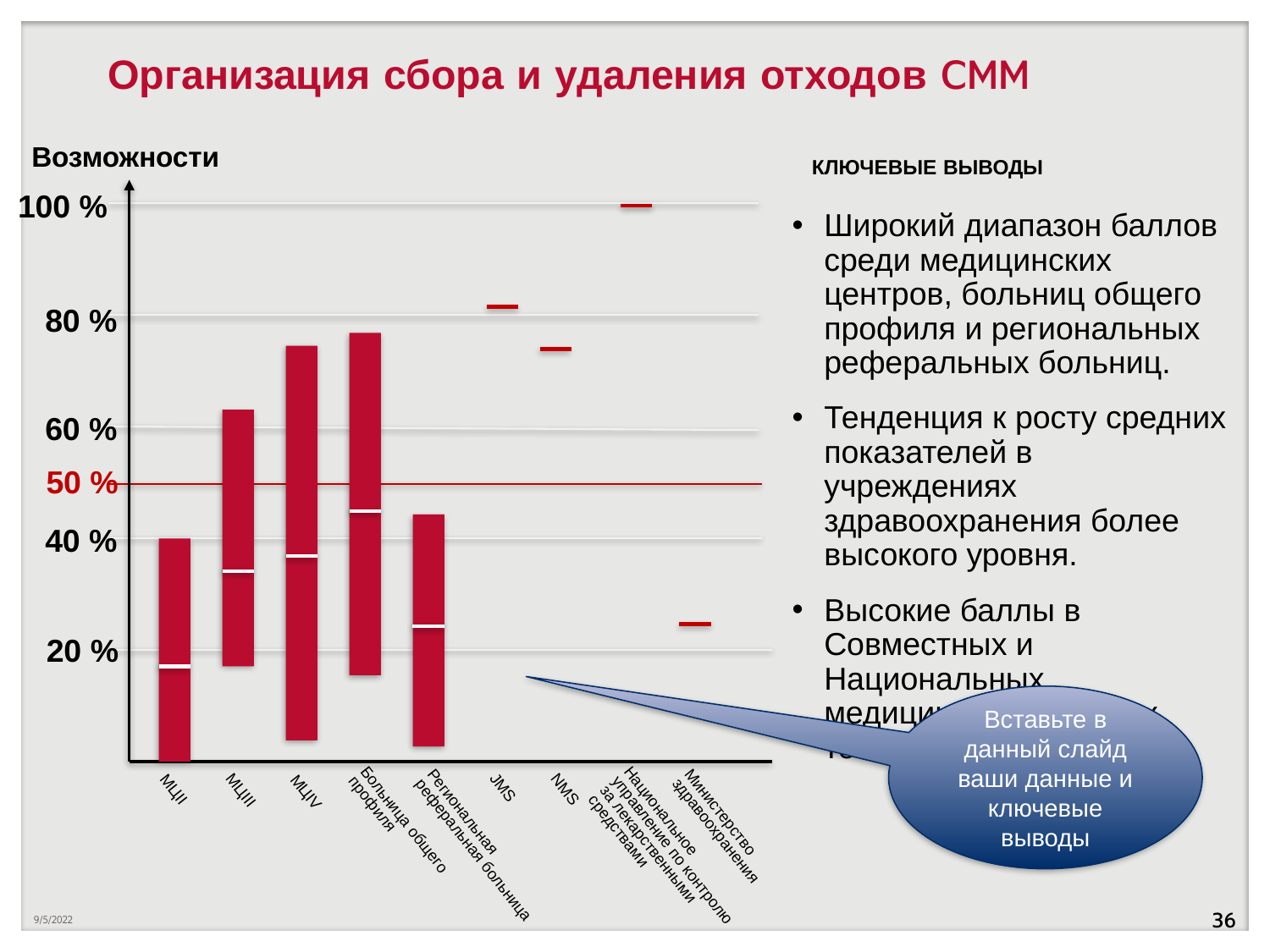

# Организация сбора и удаления отходов CMM
Возможности
КЛЮЧЕВЫЕ ВЫВОДЫ
100 %
Широкий диапазон баллов среди медицинских центров, больниц общего профиля и региональных реферальных больниц.
Тенденция к росту средних показателей в учреждениях здравоохранения более высокого уровня.
Высокие баллы в
Совместных и Национальных медицинских торговых точках

80 %

60 %

50 %
40 %

20 %
Вставьте в данный слайд ваши данные и ключевые выводы
МЦII
МЦIV
МЦIII
JMS
NMS
Национальное управление по контролю за лекарственными средствами
Больница общего профиля
Региональная реферальная больница
Министерство здравоохранения
9/5/2022
36